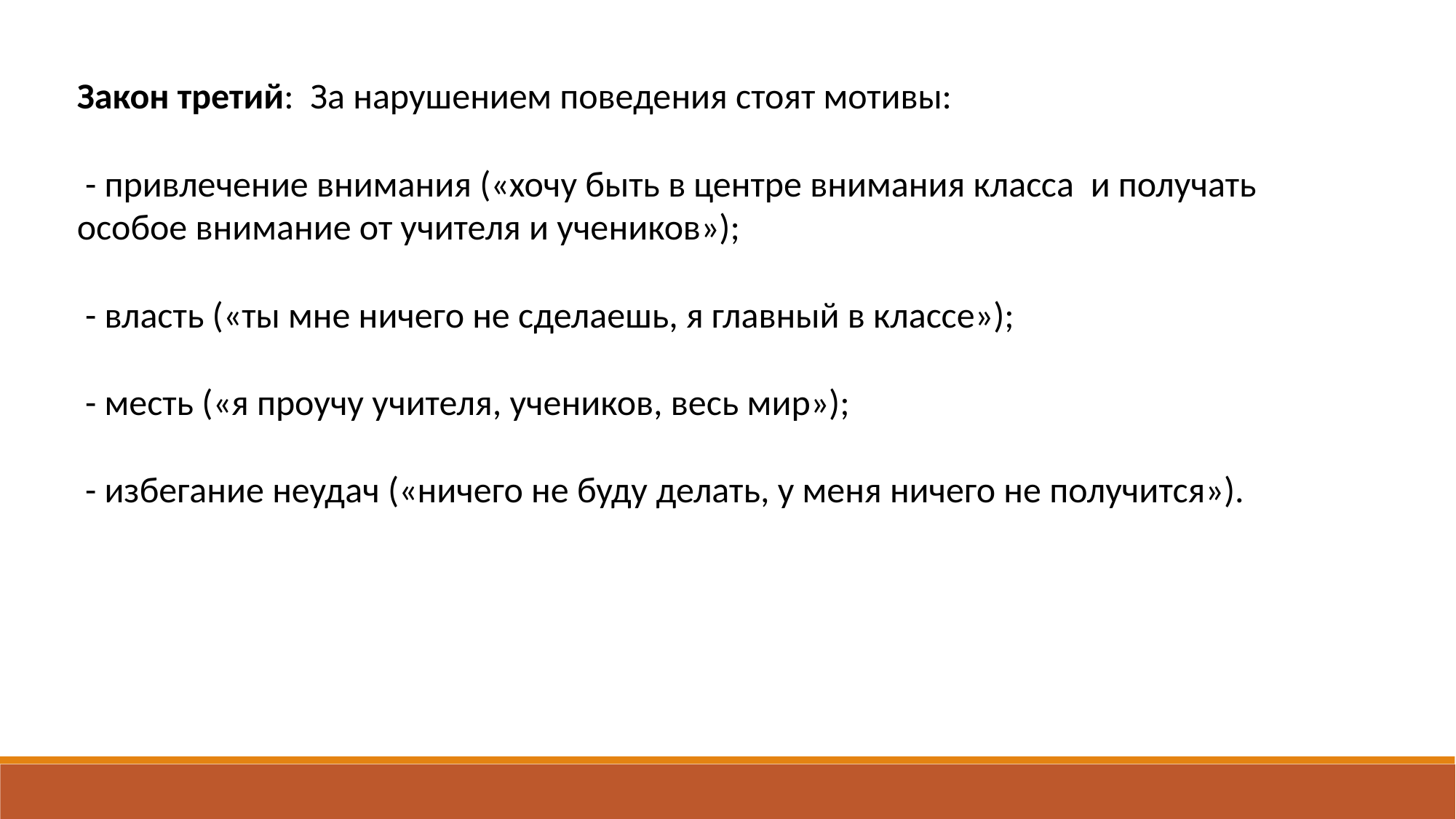

Закон третий:  За нарушением поведения стоят мотивы:

 - привлечение внимания («хочу быть в центре внимания класса  и получать особое внимание от учителя и учеников»);

 - власть («ты мне ничего не сделаешь, я главный в классе»);

 - месть («я проучу учителя, учеников, весь мир»);

 - избегание неудач («ничего не буду делать, у меня ничего не получится»).